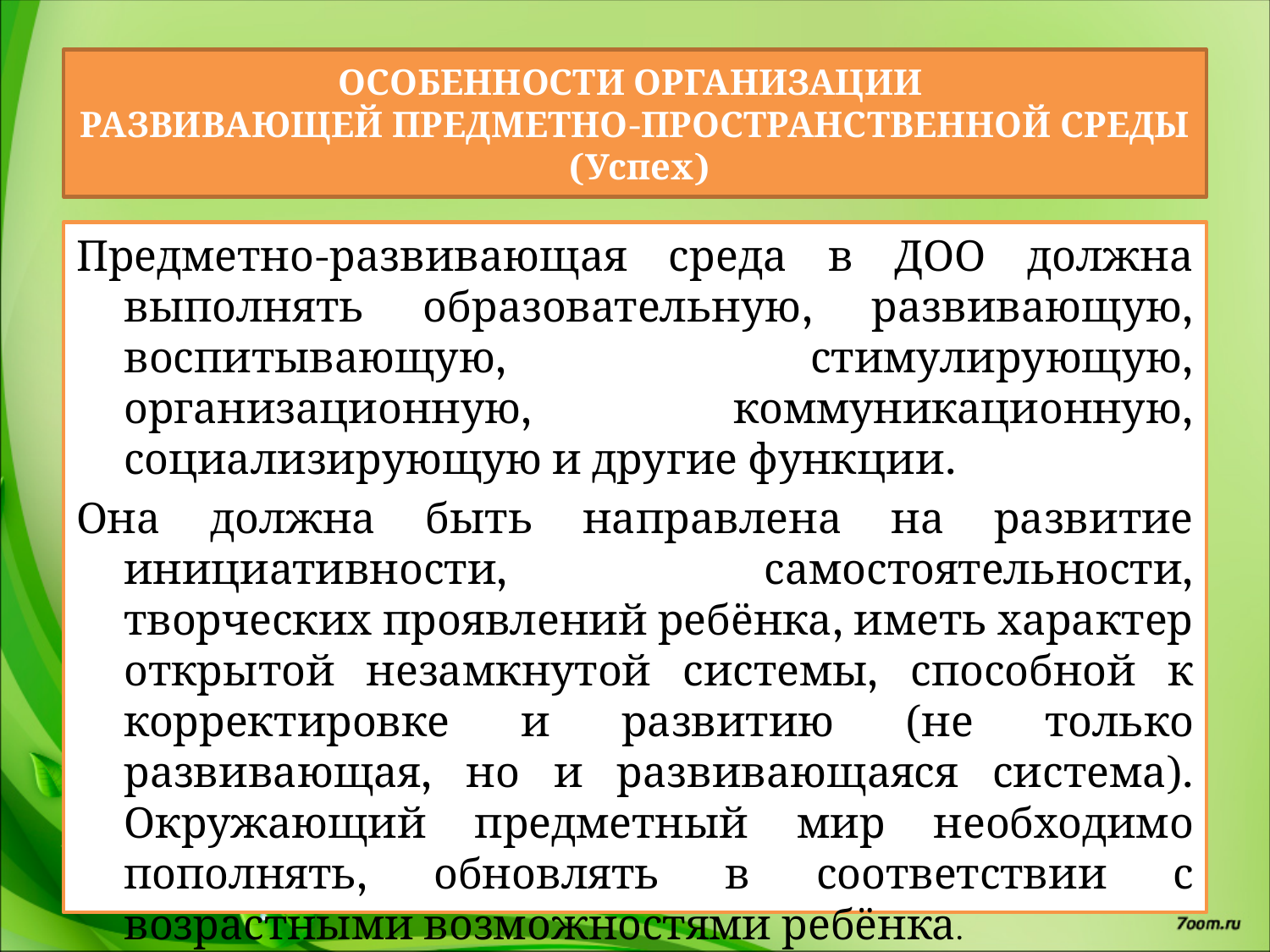

# ОСОБЕННОСТИ ОРГАНИЗАЦИИ РАЗВИВАЮЩЕЙ ПРЕДМЕТНО-ПРОСТРАНСТВЕННОЙ СРЕДЫ  (Успех)
Предметно-развивающая среда в ДОО должна выполнять образовательную, развивающую, воспитывающую, стимулирующую, организационную, коммуникационную, социализирующую и другие функции.
Она должна быть направлена на развитие инициативности, самостоятельности, творческих проявлений ребёнка, иметь характер открытой незамкнутой системы, способной к корректировке и развитию (не только развивающая, но и развивающаяся система). Окружающий предметный мир необходимо пополнять, обновлять в соответствии с возрастными возможностями ребёнка.